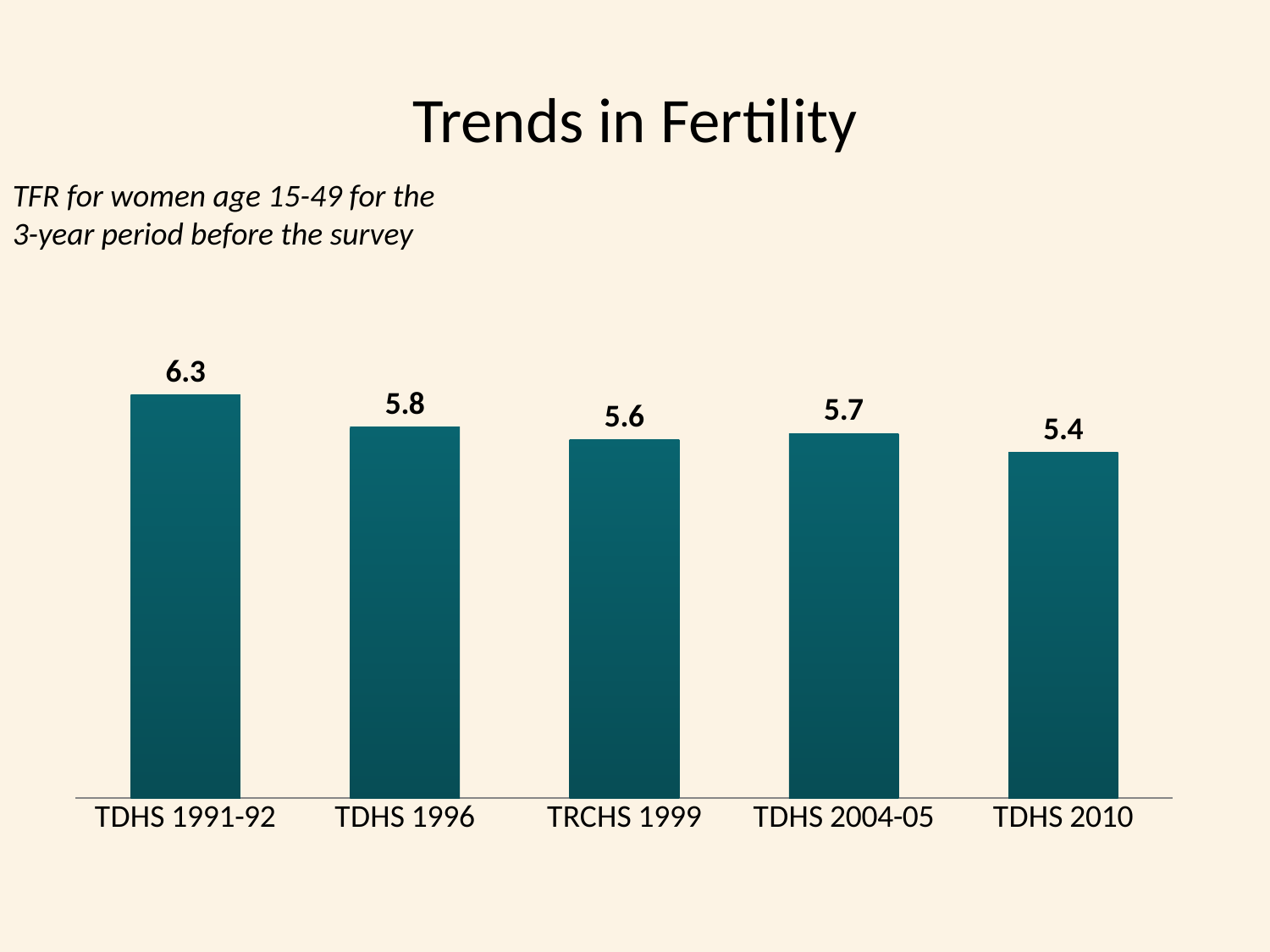

# Trends in Fertility
TFR for women age 15-49 for the 3-year period before the survey

### Chart

| Category | Series 1 |
|---|---|
| TDHS 1991-92 | 6.3 |
| TDHS 1996 | 5.8 |
| TRCHS 1999 | 5.6 |
| TDHS 2004-05 | 5.7 |
| TDHS 2010 | 5.4 |